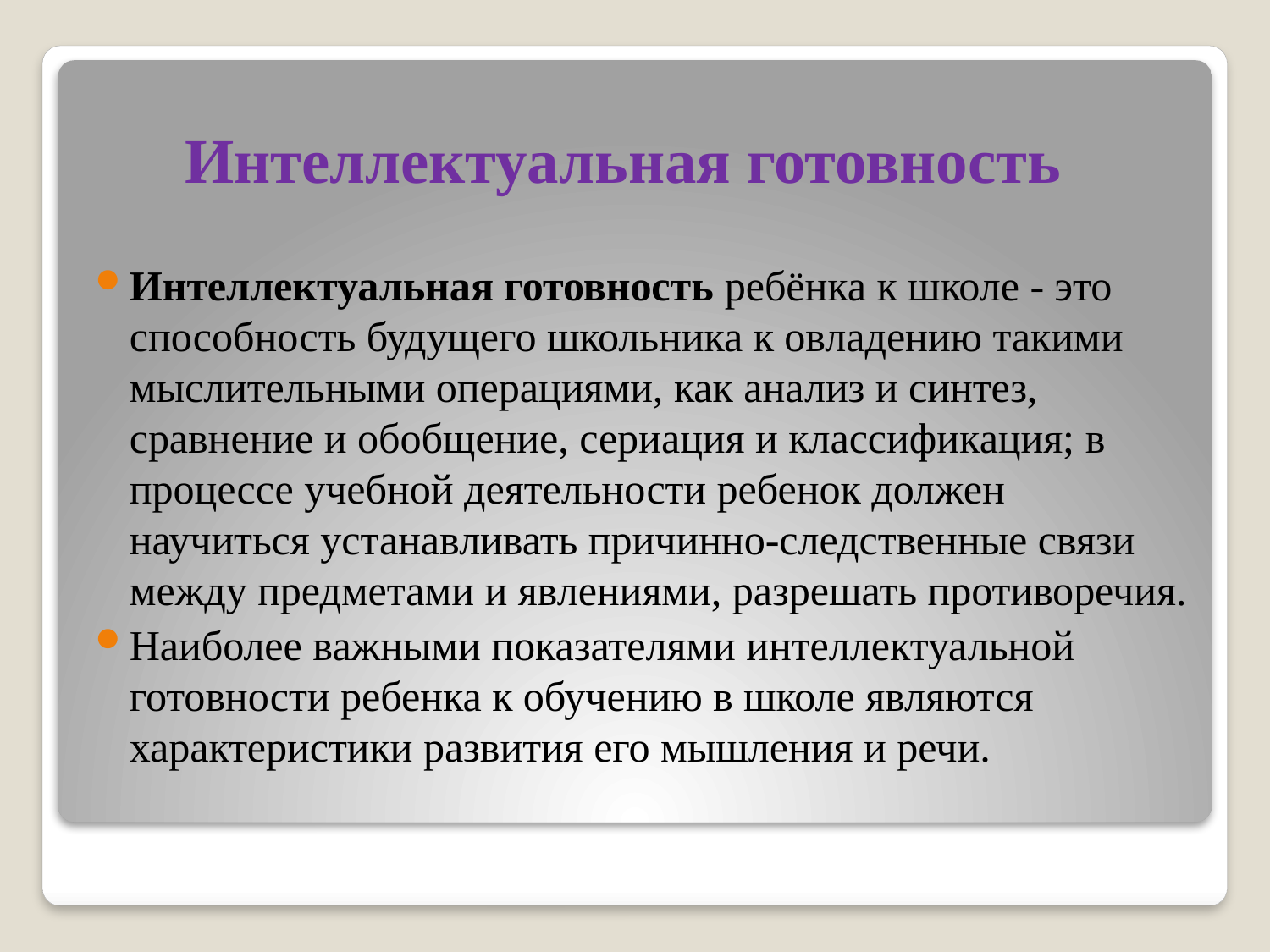

# Интеллектуальная готовность
Интеллектуальная готовность ребёнка к школе - это способность будущего школьника к овладению такими мыслительными операциями, как анализ и синтез, сравнение и обобщение, сериация и классификация; в процессе учебной деятельности ребенок должен научиться устанавливать причинно-следственные связи между предметами и явлениями, разрешать противоречия.
Наиболее важными показателями интеллектуальной готовности ребенка к обучению в школе являются характеристики развития его мышления и речи.